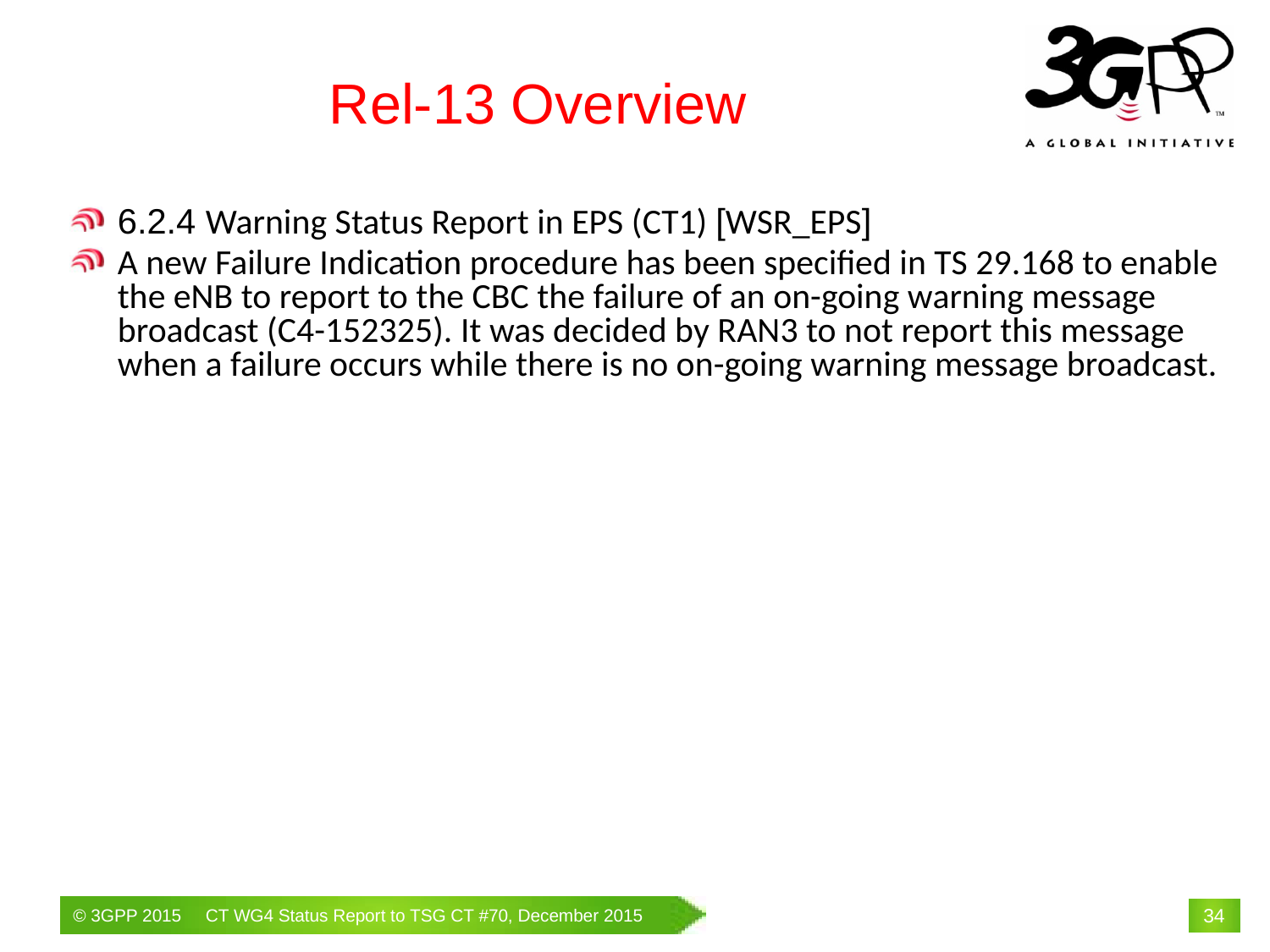

# Rel-13 Overview
6.2.4 Warning Status Report in EPS (CT1) [WSR_EPS]
A new Failure Indication procedure has been specified in TS 29.168 to enable the eNB to report to the CBC the failure of an on-going warning message broadcast (C4-152325). It was decided by RAN3 to not report this message when a failure occurs while there is no on-going warning message broadcast.